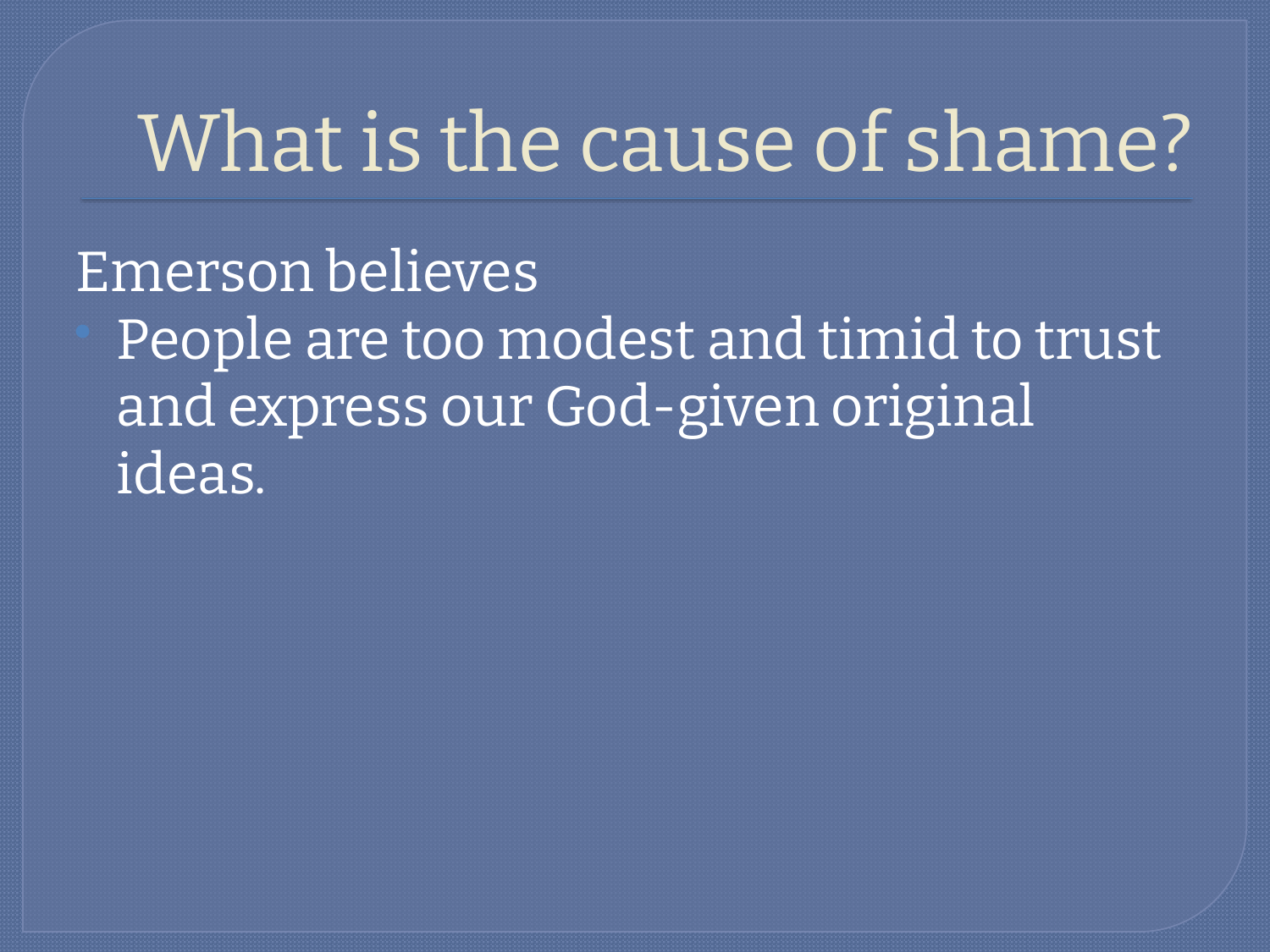

# What is the cause of shame?
Emerson believes
People are too modest and timid to trust and express our God-given original ideas.